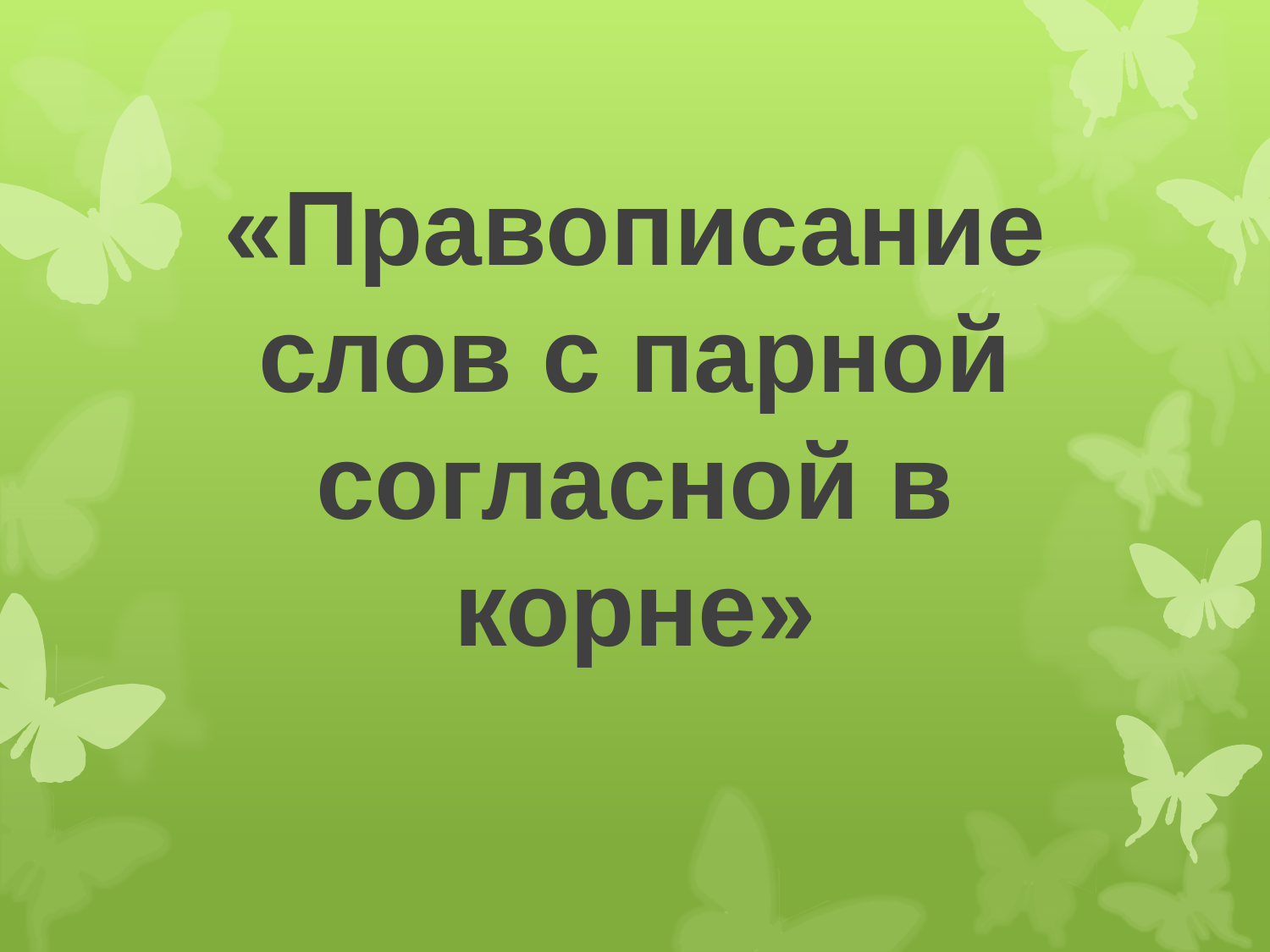

# «Правописание слов с парной согласной в корне»